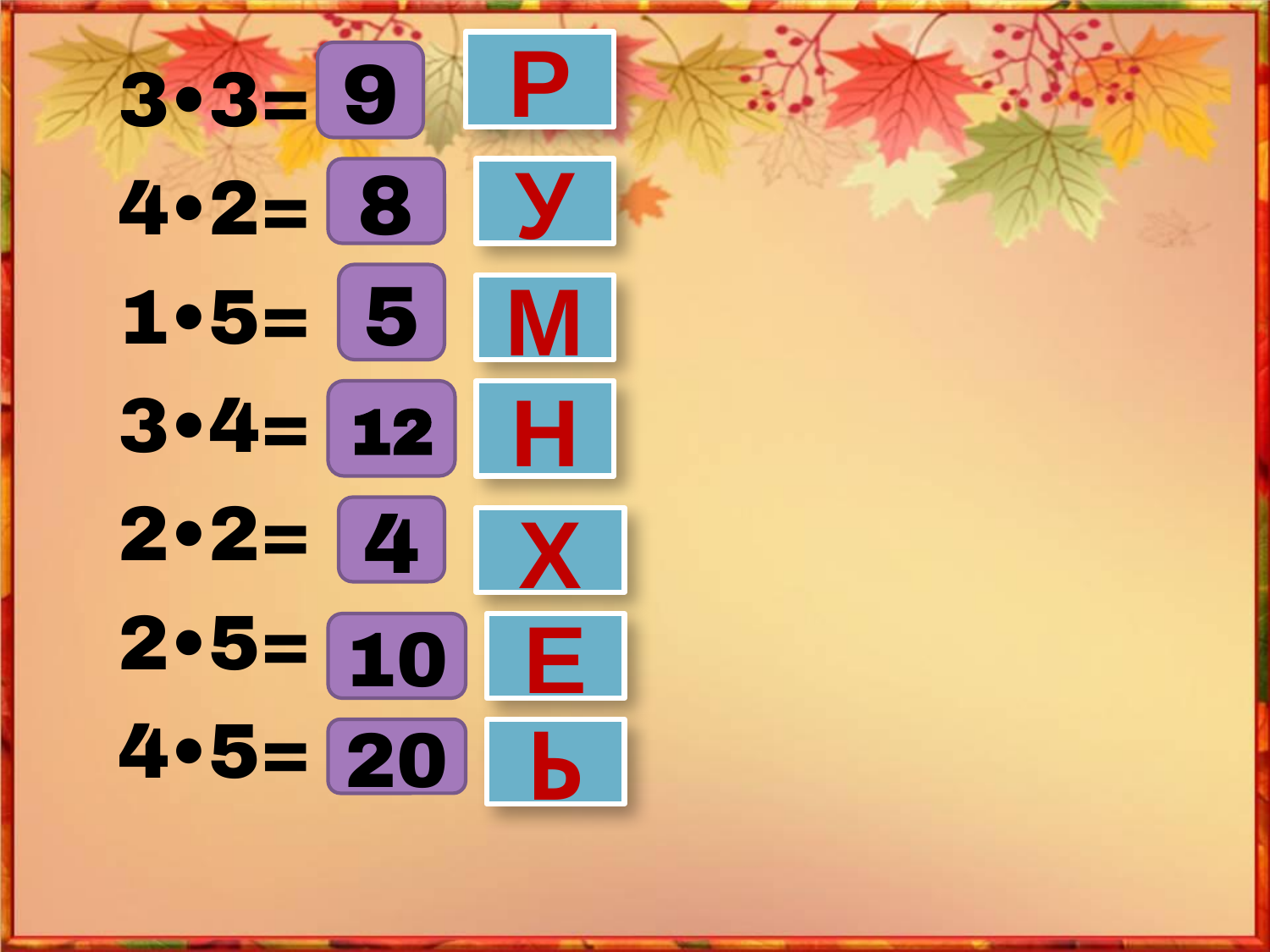

Р
3•3=
4•2=
1•5=
3•4=
2•2=
2•5=
4•5=
9
8
У
5
М
12
Н
4
Х
10
Е
20
Ь